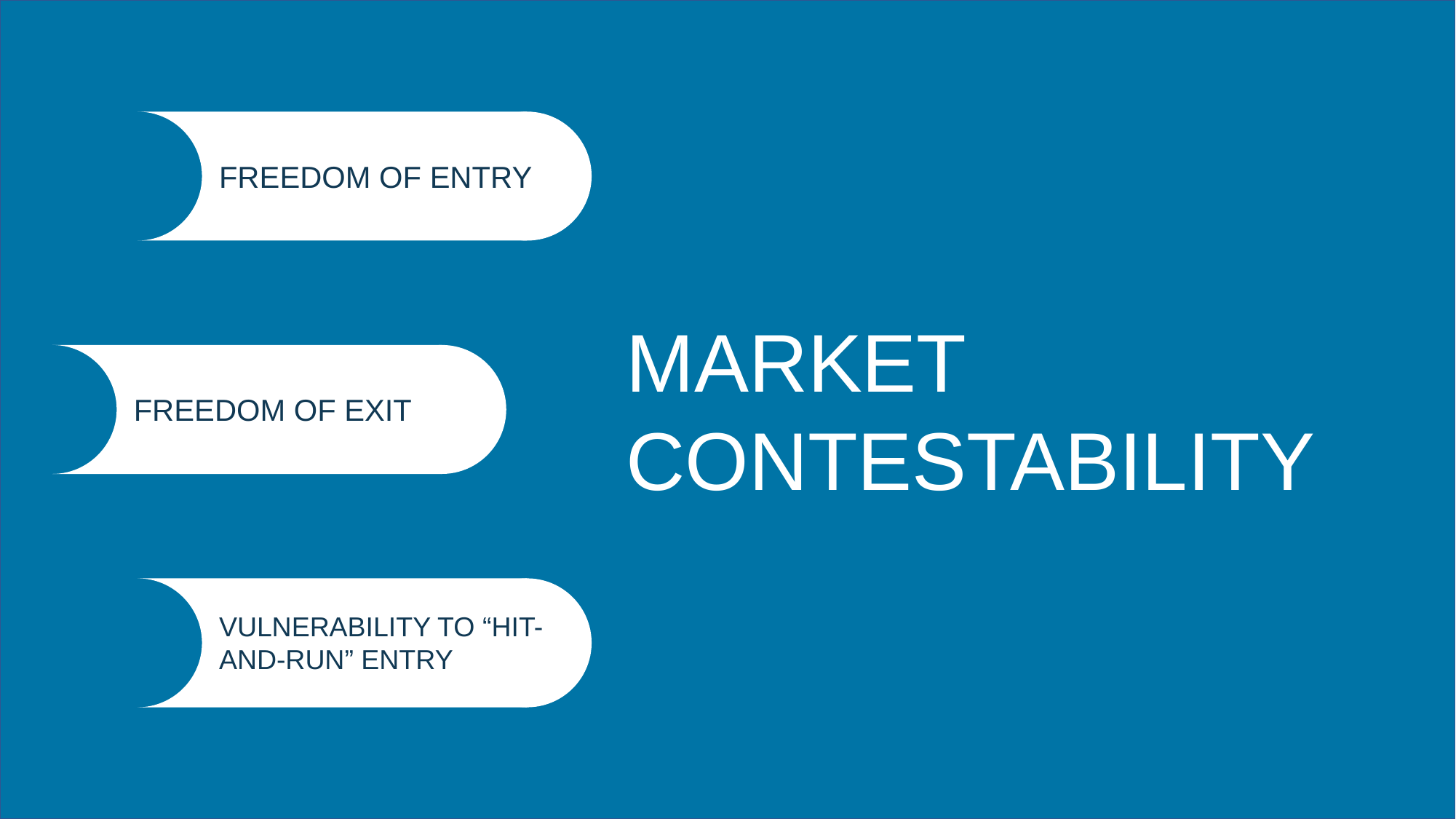

FREEDOM OF ENTRY

FREEDOM OF EXIT

VULNERABILITY TO “HIT-AND-RUN” ENTRY
MARKET CONTESTABILITY